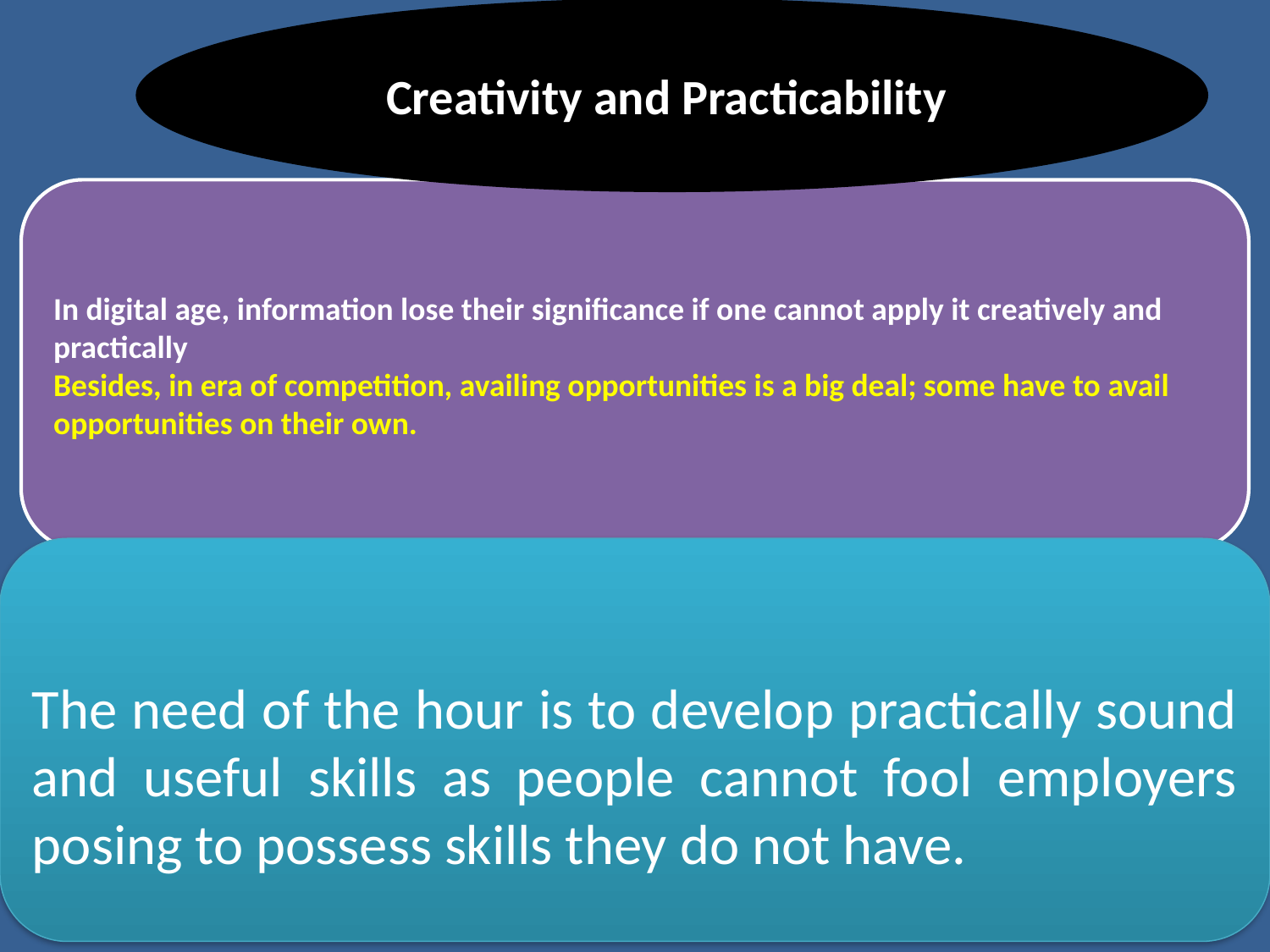

Creativity and Practicability
#
In digital age, information lose their significance if one cannot apply it creatively and practically
Besides, in era of competition, availing opportunities is a big deal; some have to avail opportunities on their own.

The need of the hour is to develop practically sound and useful skills as people cannot fool employers posing to possess skills they do not have.
16